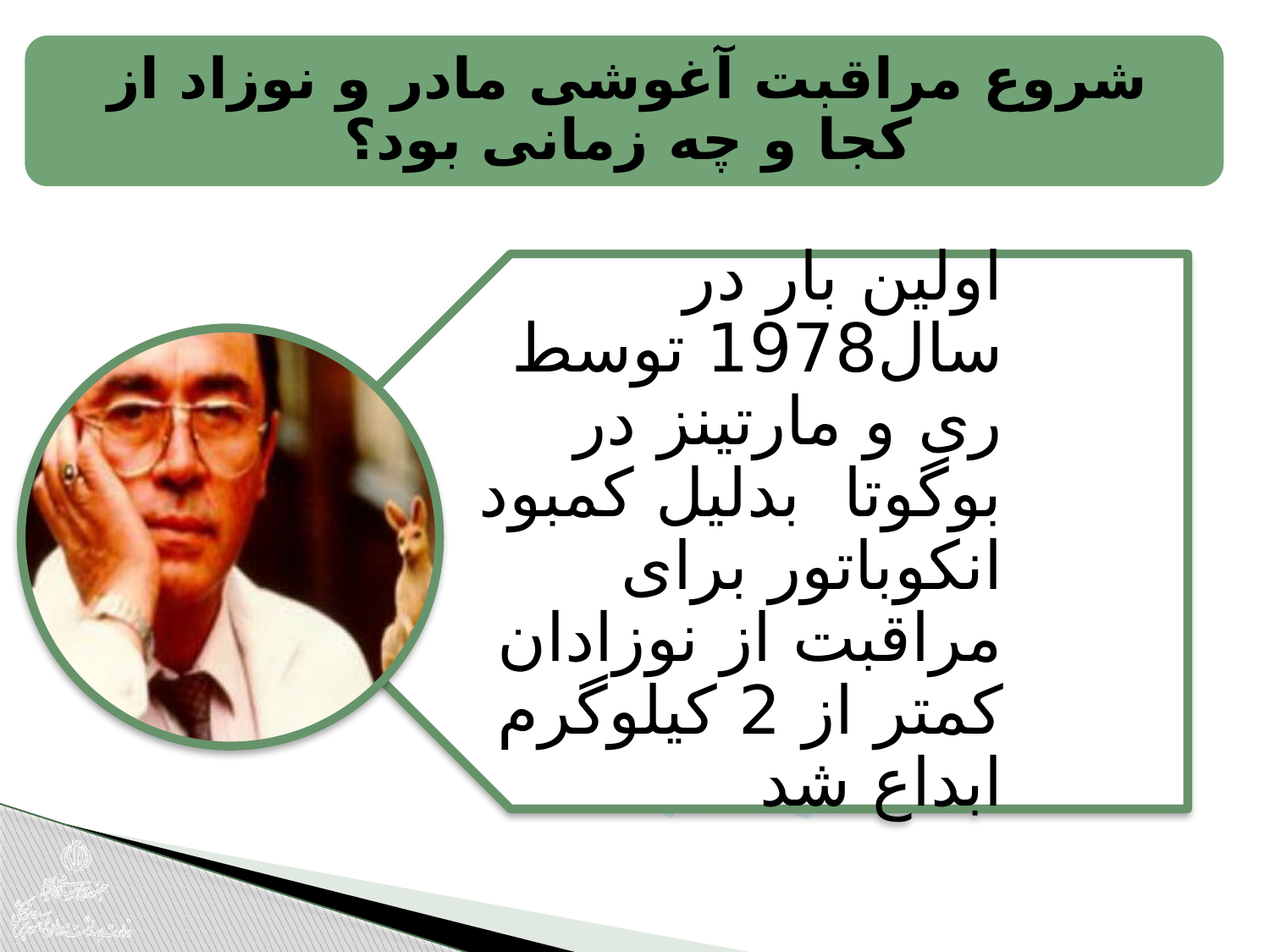

شروع مراقبت آغوشی مادر و نوزاد از کجا و چه زمانی بود؟
اولین بار در سال1978 توسط ری و مارتینز در بوگوتا  بدلیل کمبود انکوباتور برای مراقبت از نوزادان کمتر از 2 کیلوگرم ابداع شد